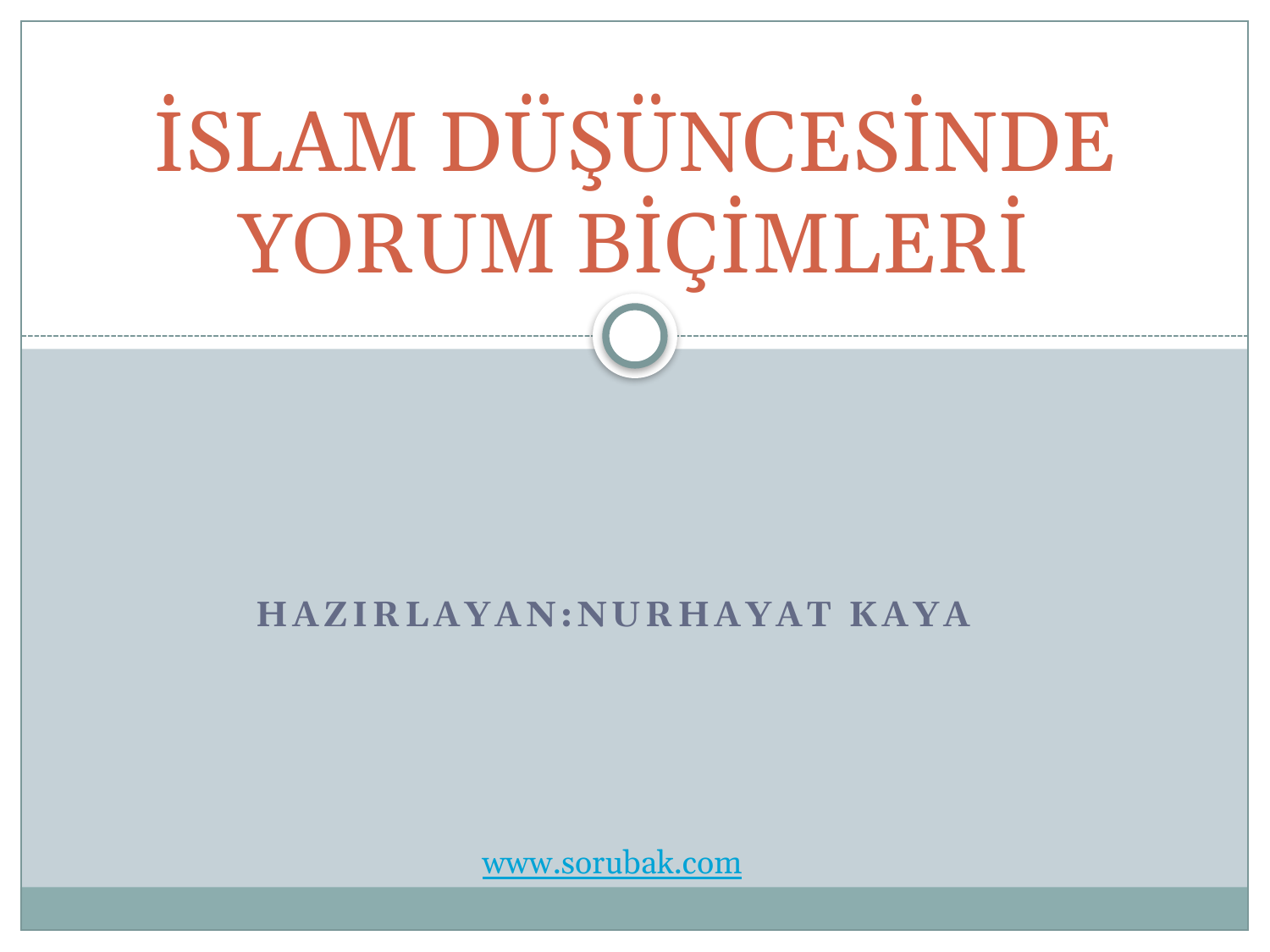

# İSLAM DÜŞÜNCESİNDE YORUM BİÇİMLERİ
HAZIRLAYAN:NURHAYAT KAYA
www.sorubak.com